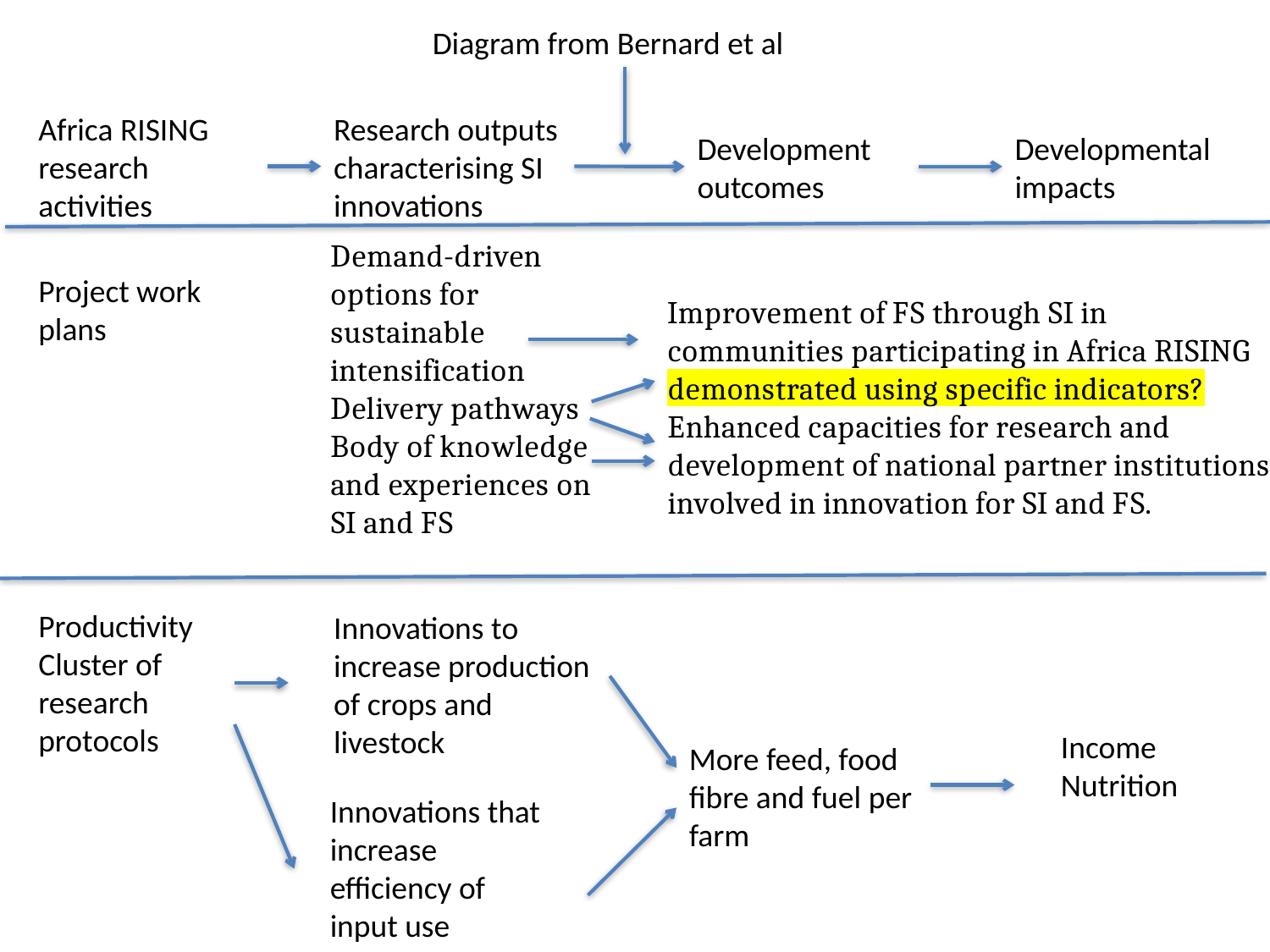

Diagram from Bernard et al
Africa RISING research activities
Research outputs characterising SI innovations
Developmental impacts
Development outcomes
Demand-driven options for sustainable intensification
Delivery pathways
Body of knowledge and experiences on SI and FS
Project work plans
Improvement of FS through SI in communities participating in Africa RISING demonstrated using specific indicators?
Enhanced capacities for research and development of national partner institutions involved in innovation for SI and FS.

Productivity Cluster of research protocols
Innovations to increase production of crops and livestock
Income
Nutrition

More feed, food fibre and fuel per farm
Innovations that increase efficiency of input use